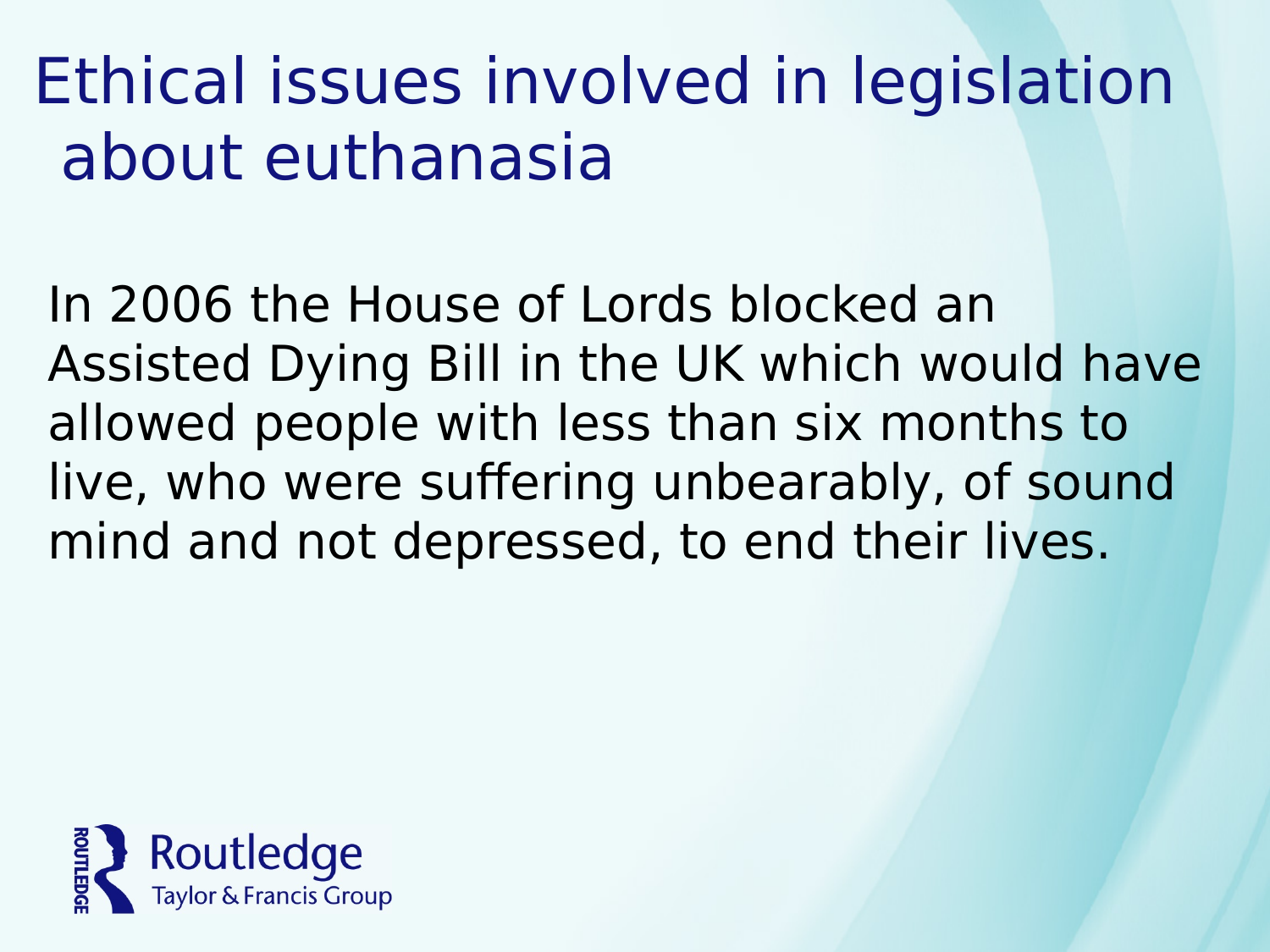

# Ethical issues involved in legislation about euthanasia
In 2006 the House of Lords blocked an Assisted Dying Bill in the UK which would have allowed people with less than six months to live, who were suffering unbearably, of sound mind and not depressed, to end their lives.